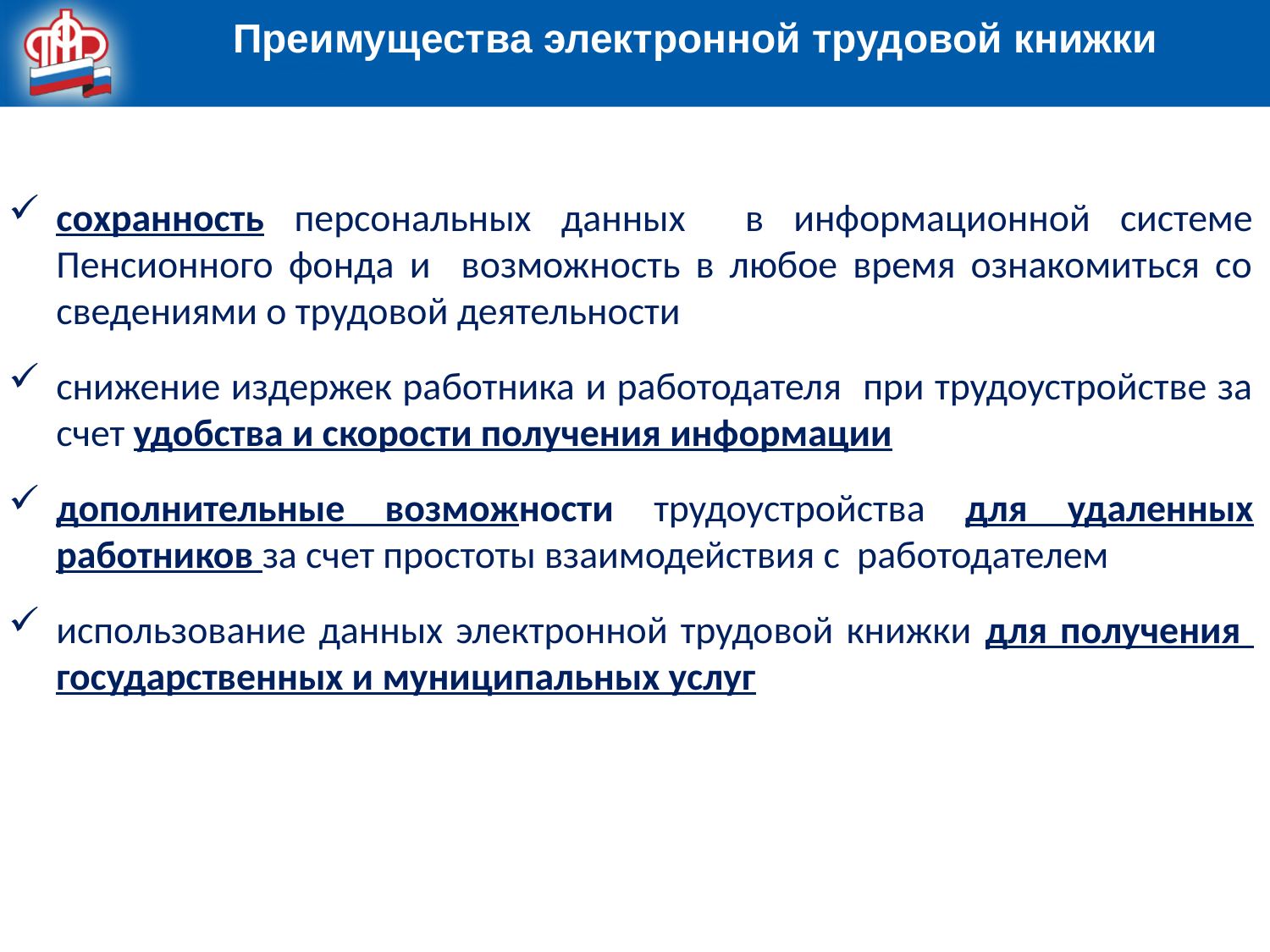

Преимущества электронной трудовой книжки
сохранность персональных данных  в информационной системе Пенсионного фонда и  возможность в любое время ознакомиться со сведениями о трудовой деятельности
снижение издержек работника и работодателя  при трудоустройстве за счет удобства и скорости получения информации
дополнительные возможности трудоустройства для удаленных работников за счет простоты взаимодействия с  работодателем
использование данных электронной трудовой книжки для получения  государственных и муниципальных услуг